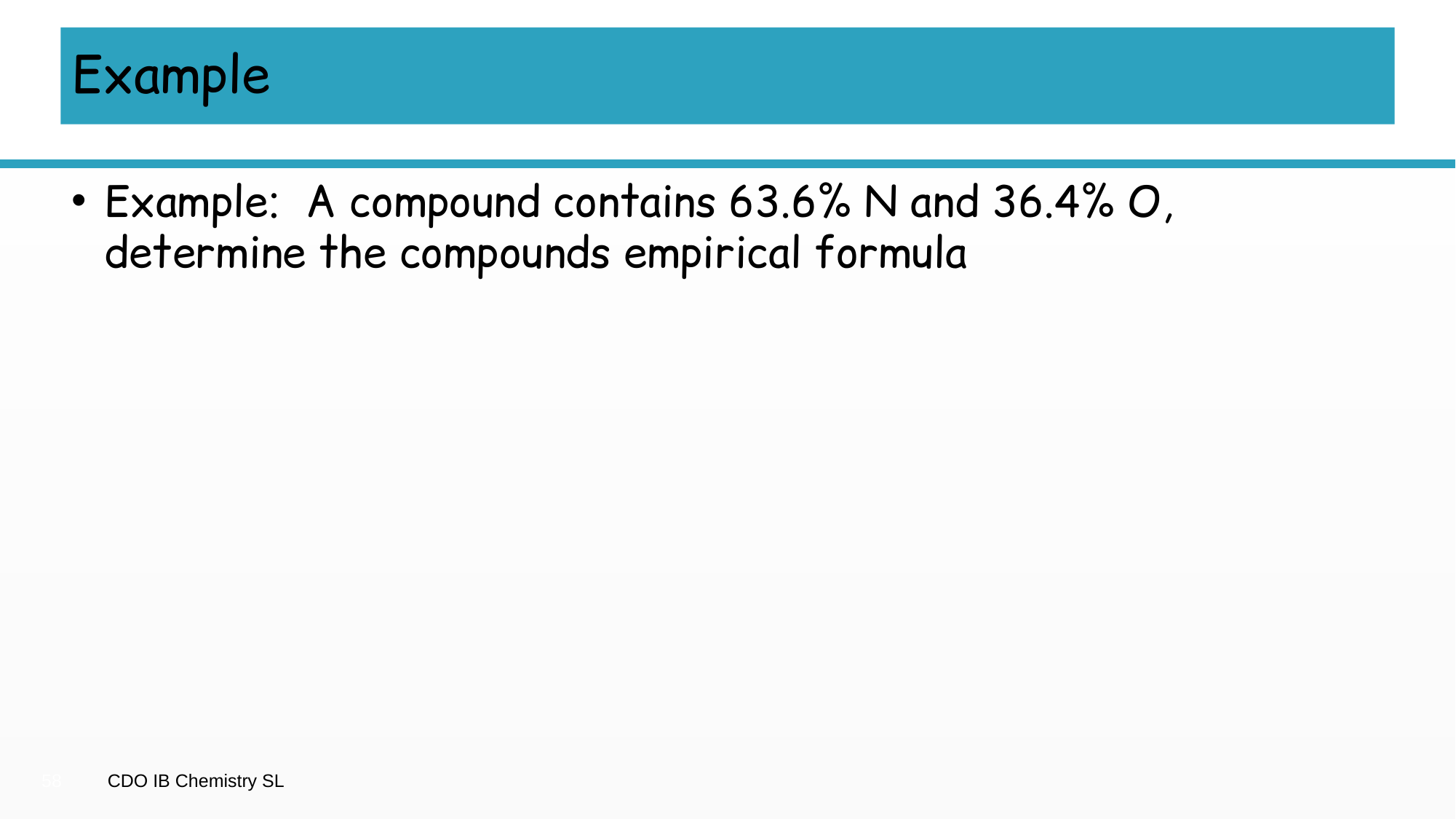

# Example
Example:  A compound contains 63.6% N and 36.4% O, determine the compounds empirical formula

58
CDO IB Chemistry SL